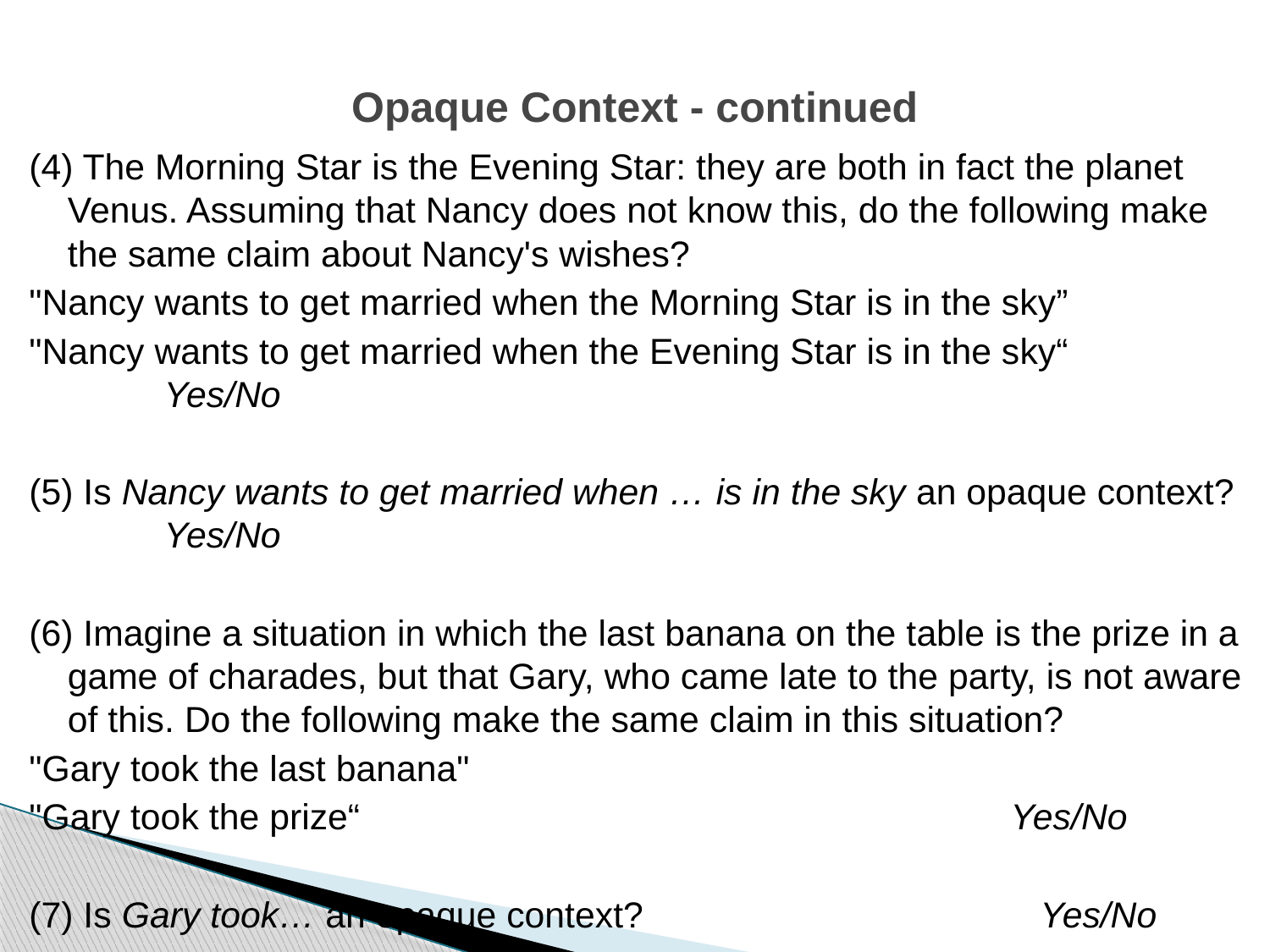

# Opaque Context - continued
(4) The Morning Star is the Evening Star: they are both in fact the planet Venus. Assuming that Nancy does not know this, do the following make the same claim about Nancy's wishes?
"Nancy wants to get married when the Morning Star is in the sky”
"Nancy wants to get married when the Evening Star is in the sky“                    								Yes/No

(5) Is Nancy wants to get married when … is in the sky an opaque context?     								Yes/No

(6) Imagine a situation in which the last banana on the table is the prize in a game of charades, but that Gary, who came late to the party, is not aware of this. Do the following make the same claim in this situation?
"Gary took the last banana"
"Gary took the prize“                                                                Yes/No

(7) Is Gary took… an opaque context?                                       Yes/No